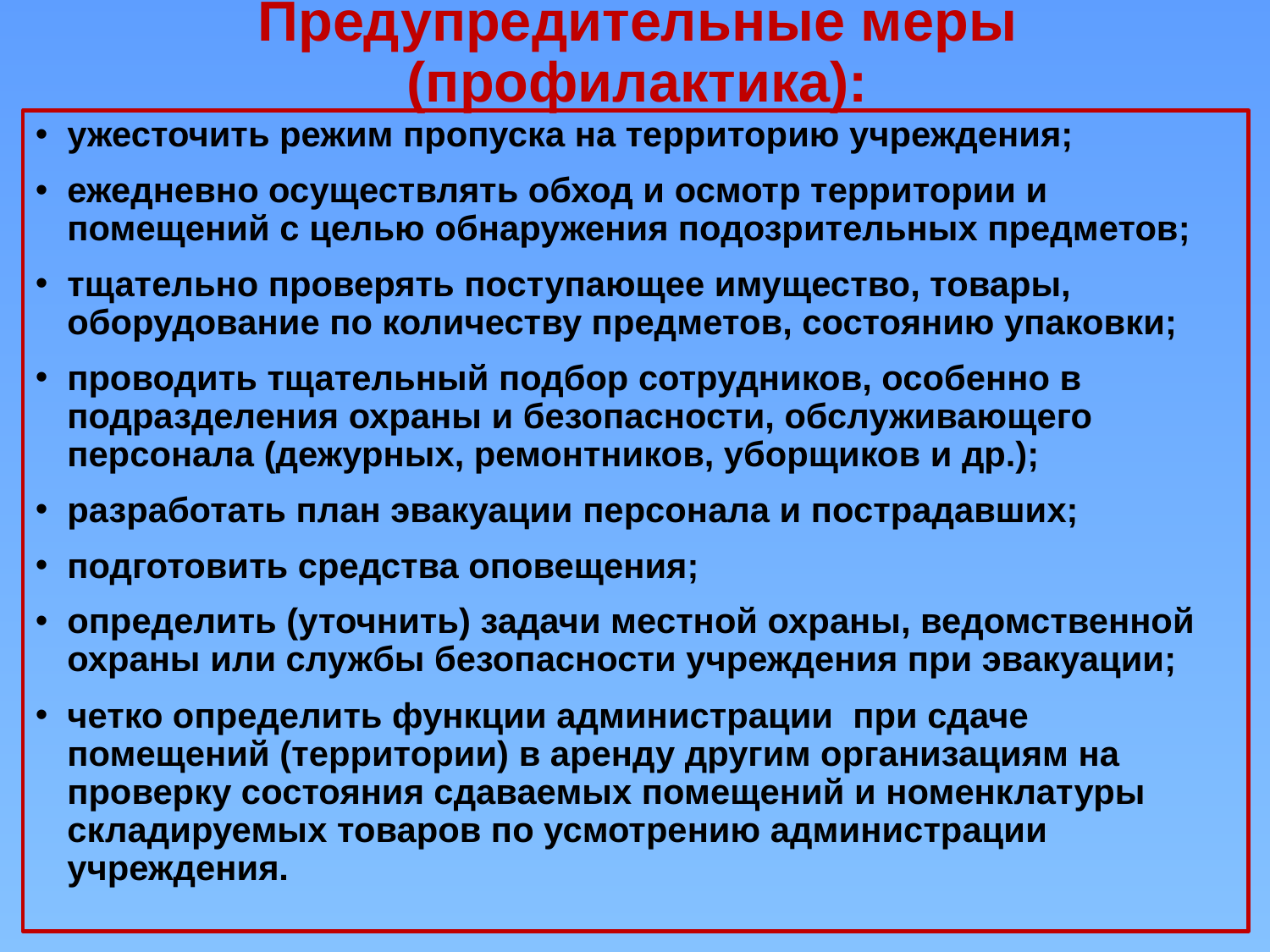

# Предупредительные меры (профилактика):
ужесточить режим пропуска на территорию учреждения;
ежедневно осуществлять обход и осмотр территории и помещений с целью обнаружения подозрительных предметов;
тщательно проверять поступающее имущество, товары, оборудование по количеству предметов, состоянию упаковки;
проводить тщательный подбор сотрудников, особенно в подразделения охраны и безопасности, обслуживающего персонала (дежурных, ремонтников, уборщиков и др.);
разработать план эвакуации персонала и пострадавших;
подготовить средства оповещения;
определить (уточнить) задачи местной охраны, ведомственной охраны или службы безопасности учреждения при эвакуации;
четко определить функции администрации  при сдаче помещений (территории) в аренду другим организациям на проверку состояния сдаваемых помещений и номенклатуры складируемых товаров по усмотрению администрации учреждения.